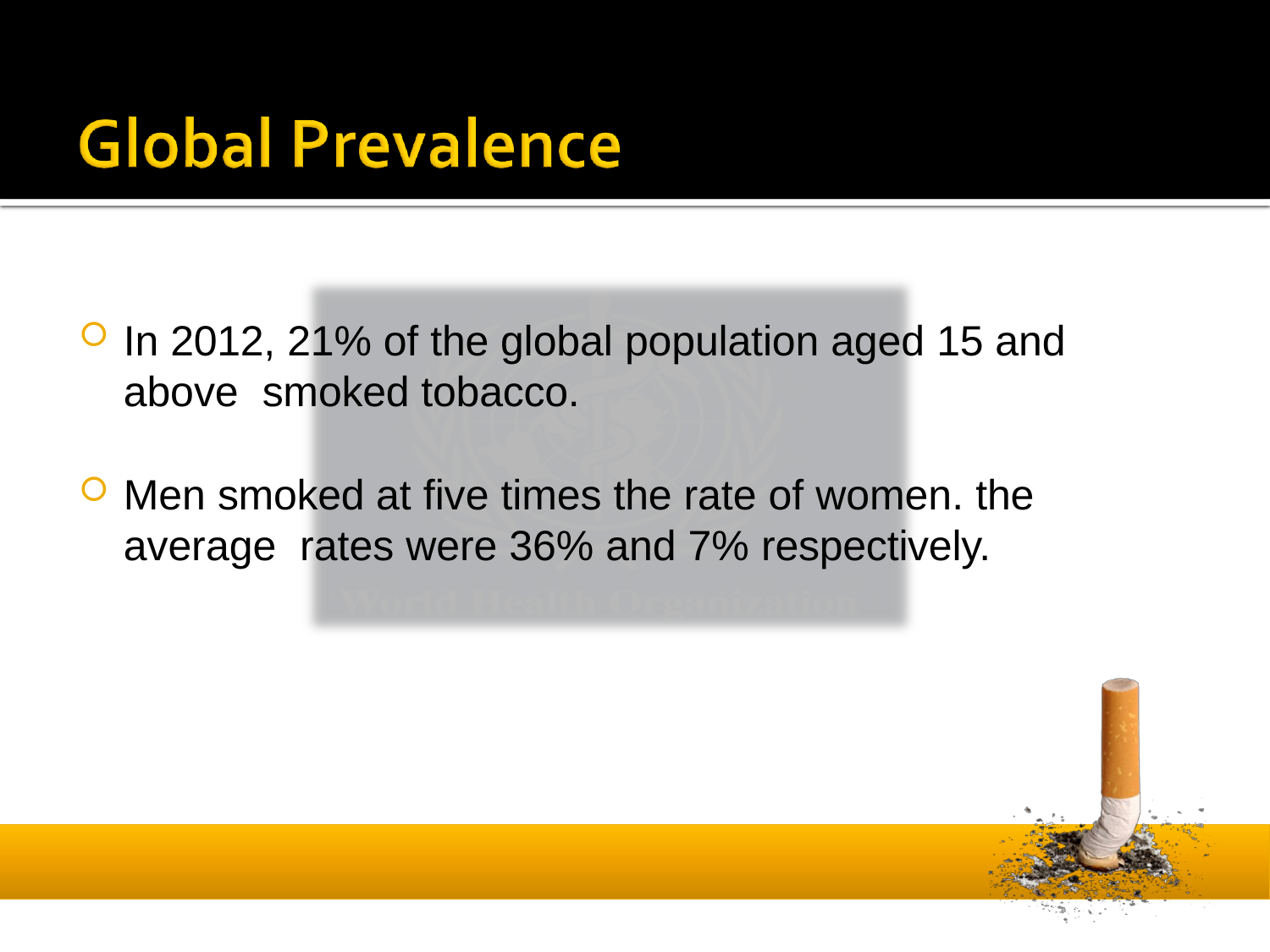

In 2012, 21% of the global population aged 15 and above  smoked tobacco.

Men smoked at five times the rate of women. the average  rates were 36% and 7% respectively.